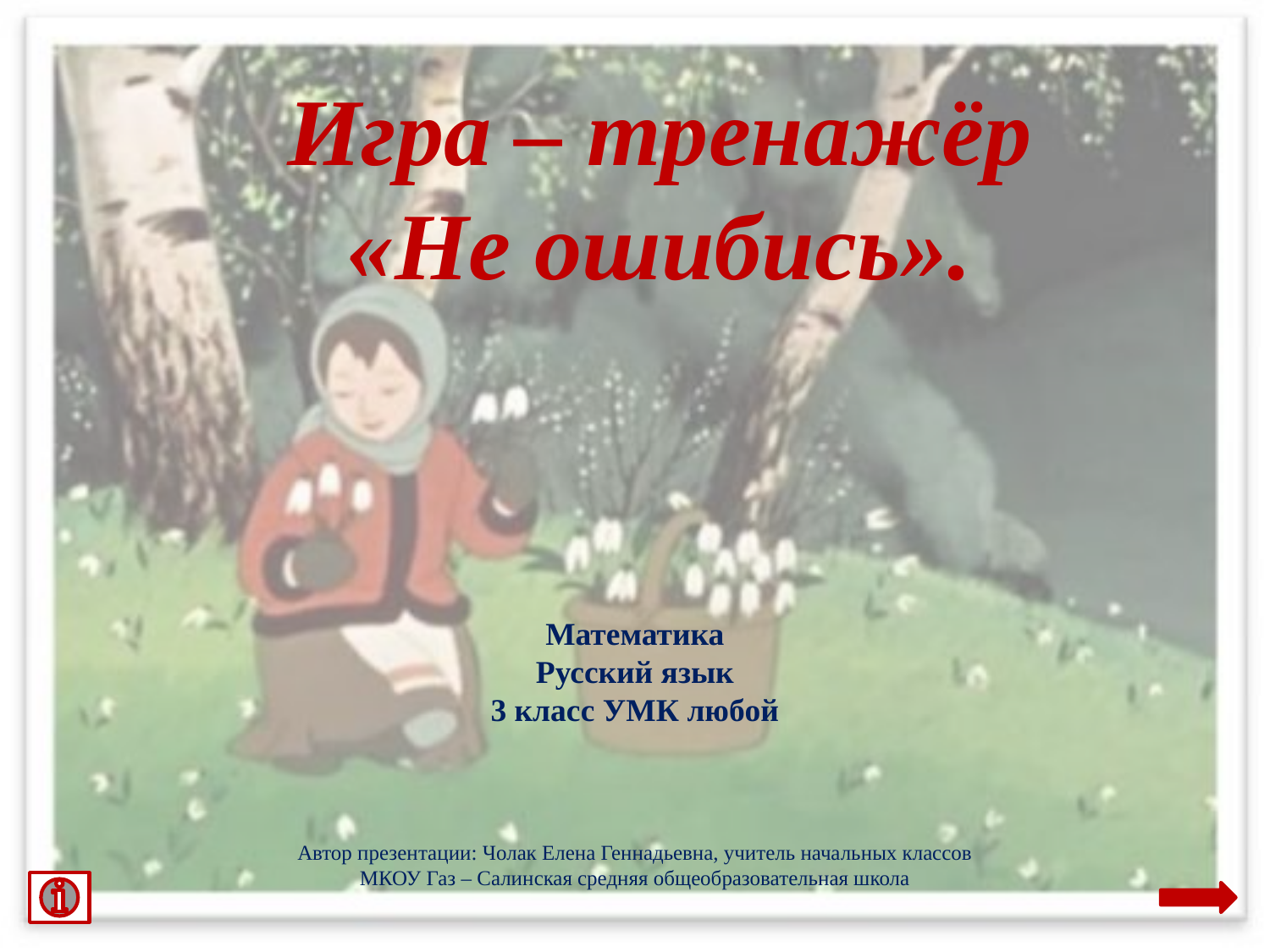

Игра – тренажёр
«Не ошибись».
Математика
Русский язык
3 класс УМК любой

Автор презентации: Чолак Елена Геннадьевна, учитель начальных классов
МКОУ Газ – Салинская средняя общеобразовательная школа